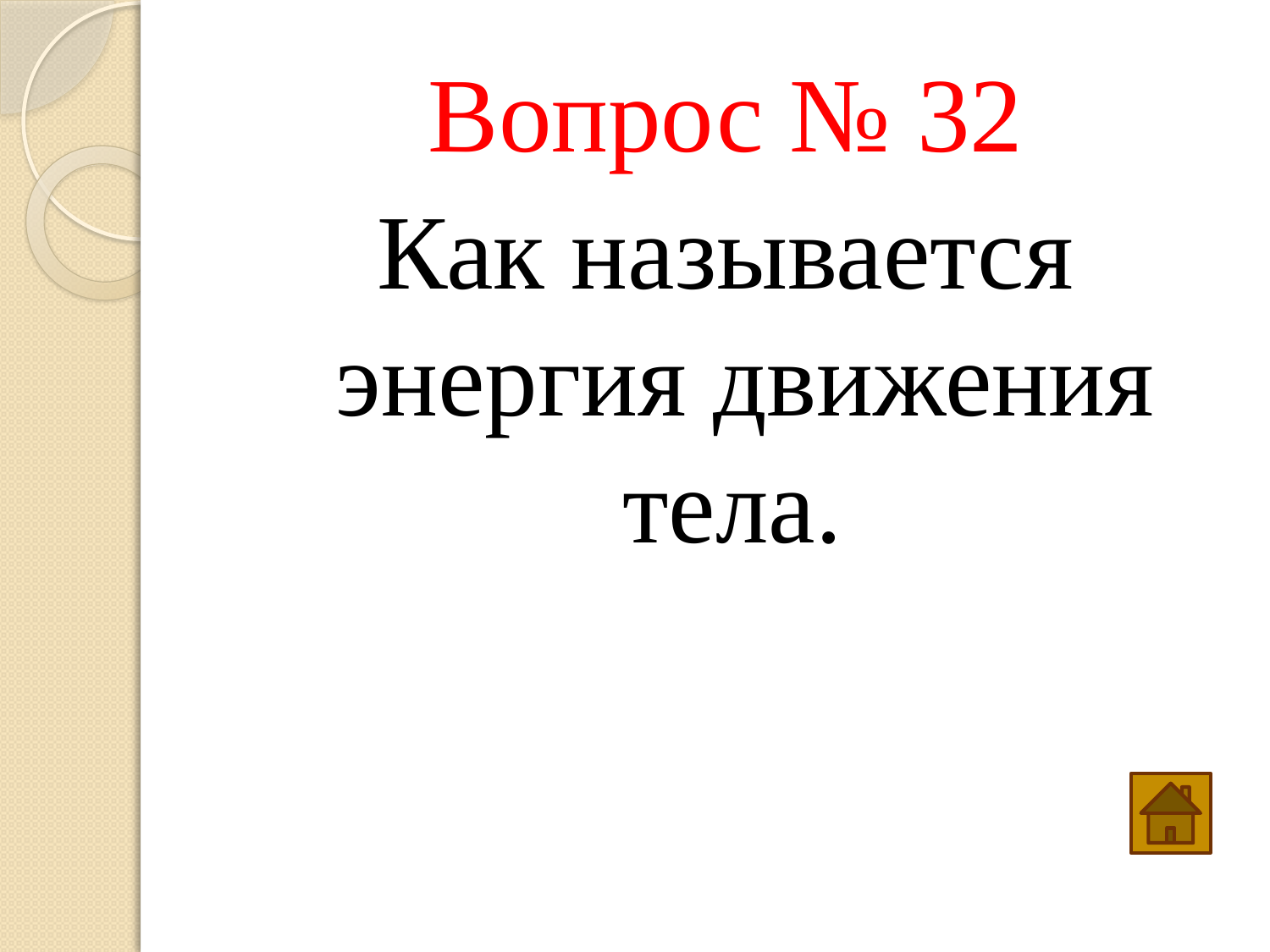

Вопрос № 32
Как называется энергия движения тела.